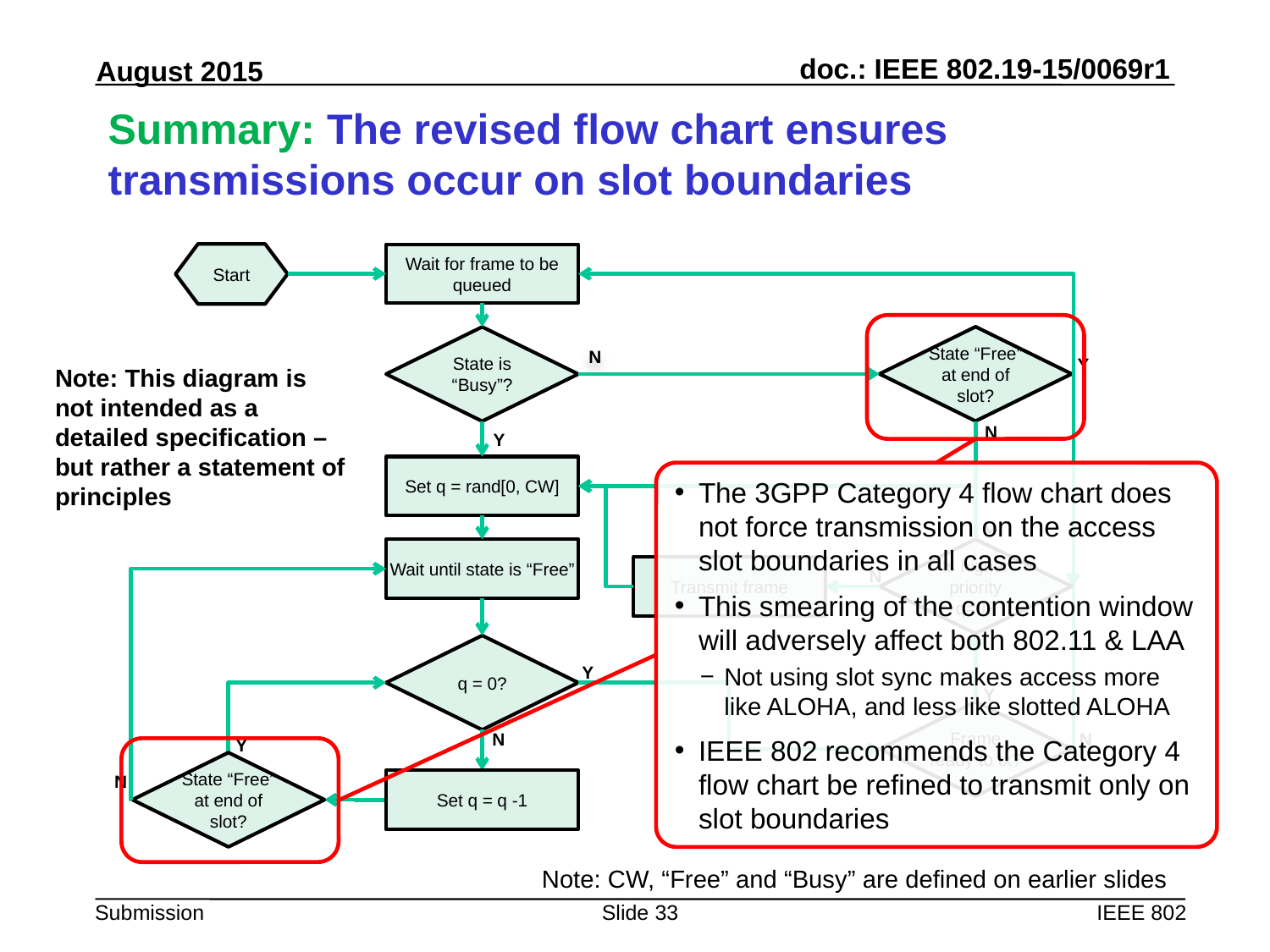

# Summary: The revised flow chart ensures transmissions occur on slot boundaries
Start
Wait for frame to be queued
State “Free” at end of slot?
State is “Busy”?
N
Y
N
Y
Set q = rand[0, CW]
Y
Wait until state is “Free”
Is higher priority q=0?
Transmit frame
N
q = 0?
Y
Y
Frame ready to tx?
N
N
Y
State “Free” at end of slot?
N
Set q = q -1

Note: This diagram is not intended as a detailed specification – but rather a statement of principles
The 3GPP Category 4 flow chart does not force transmission on the access slot boundaries in all cases
This smearing of the contention window will adversely affect both 802.11 & LAA
Not using slot sync makes access more like ALOHA, and less like slotted ALOHA
IEEE 802 recommends the Category 4 flow chart be refined to transmit only on slot boundaries

Note: CW, “Free” and “Busy” are defined on earlier slides
Slide 33
IEEE 802